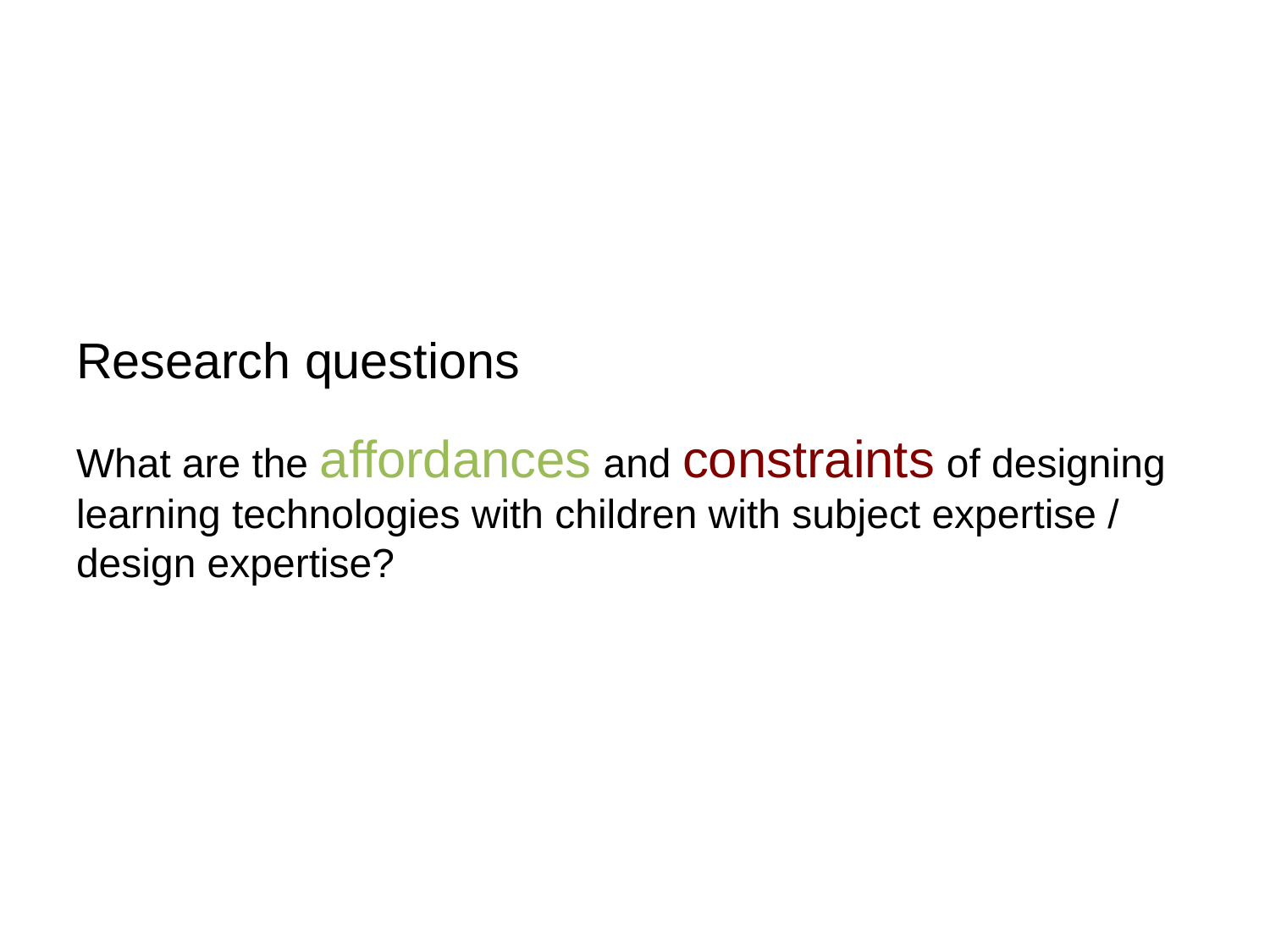

Research questions
What are the affordances and constraints of designing learning technologies with children with subject expertise / design expertise?